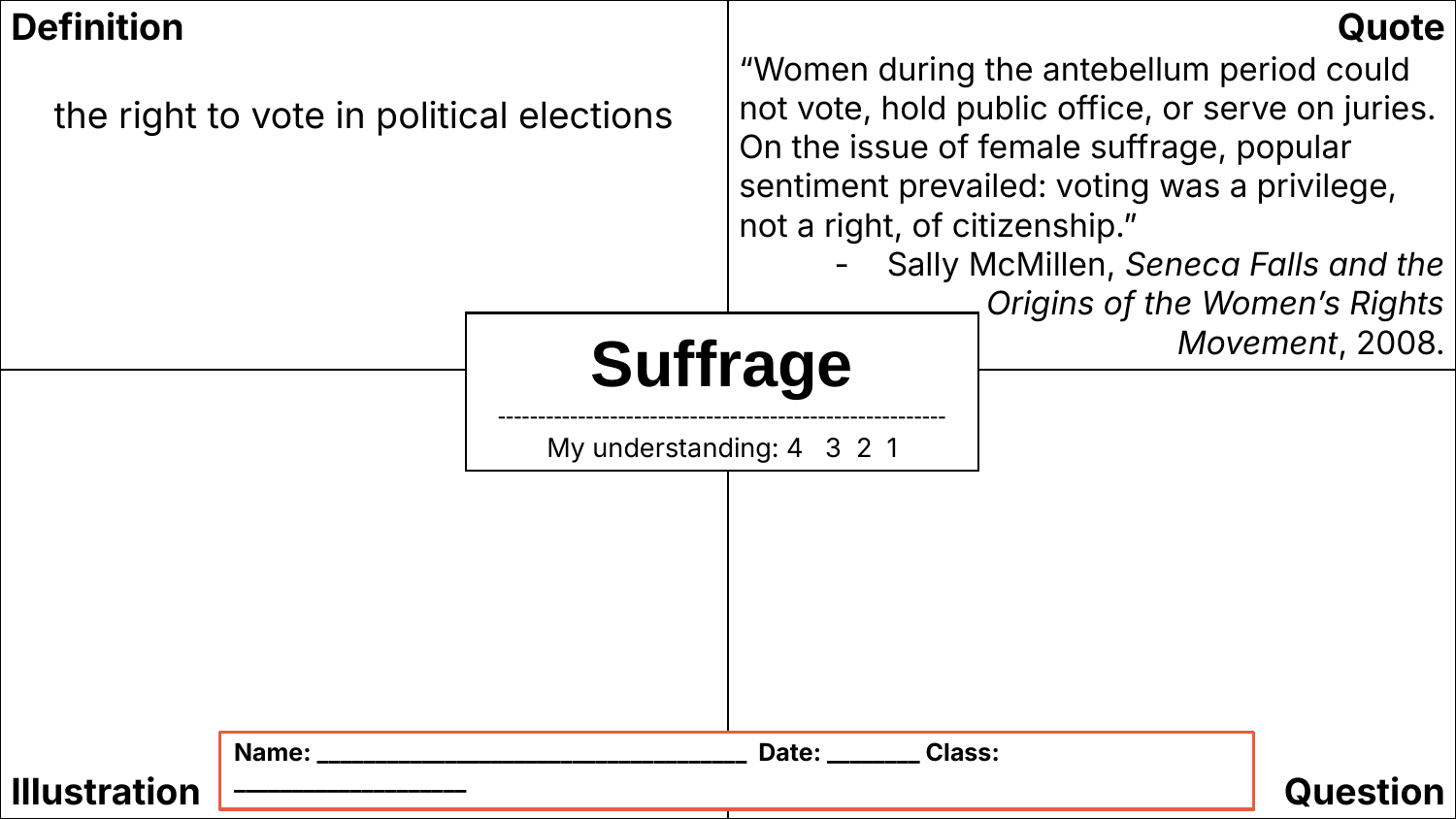

| Definition the right to vote in political elections | Quote “Women during the antebellum period could not vote, hold public office, or serve on juries. On the issue of female suffrage, popular sentiment prevailed: voting was a privilege, not a right, of citizenship.” Sally McMillen, Seneca Falls and the Origins of the Women’s Rights Movement, 2008. |
| --- | --- |
| Illustration | Question |
Suffrage
--------------------------------------------------------
My understanding: 4   3  2  1
Name: _____________________________________  Date: ________ Class: ____________________